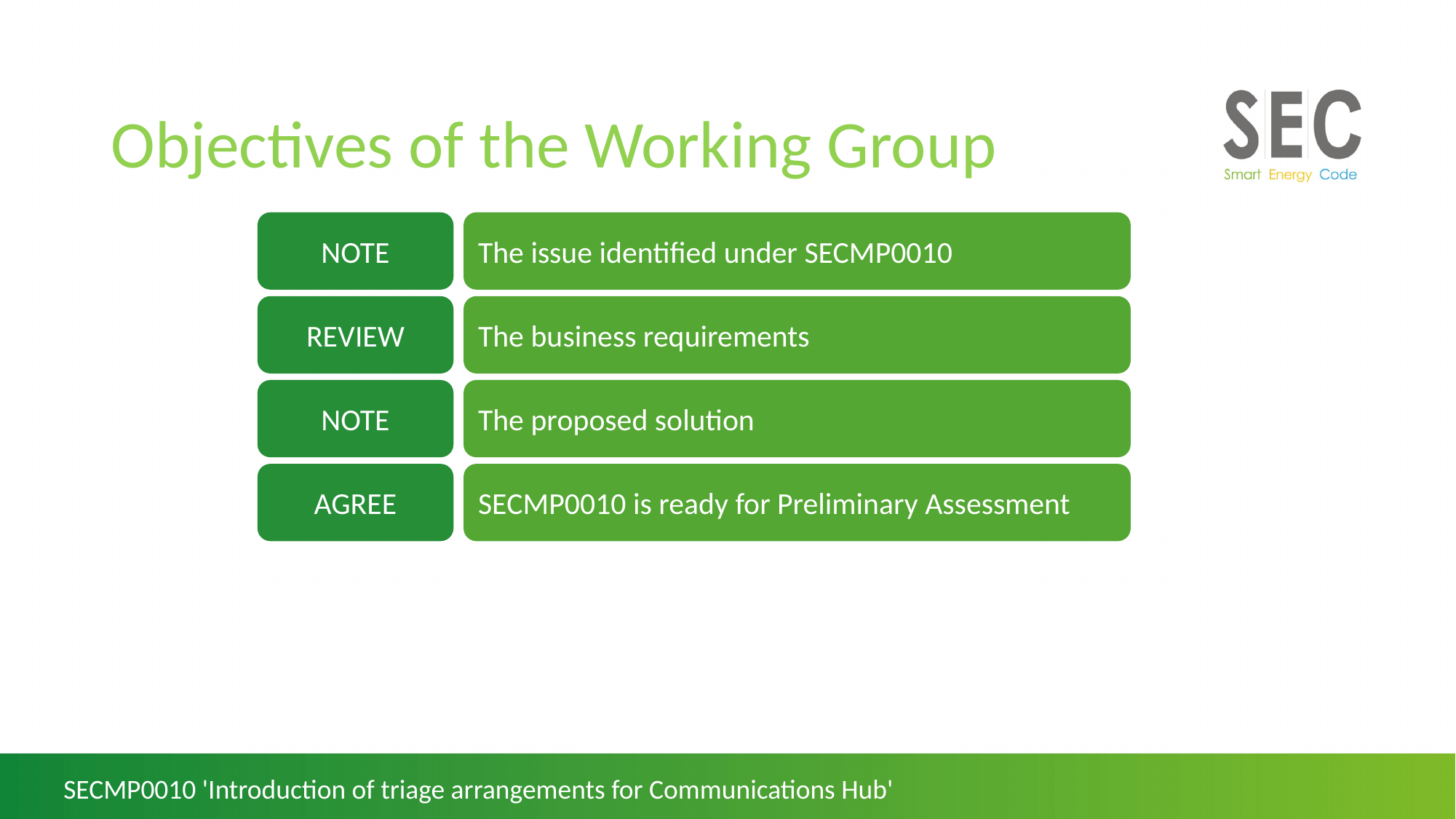

# Objectives of the Working Group
NOTE
The issue identified under SECMP0010
REVIEW
The business requirements
NOTE

The proposed solution

AGREE
SECMP0010 is ready for Preliminary Assessment
SECMP0010 'Introduction of triage arrangements for Communications Hub'